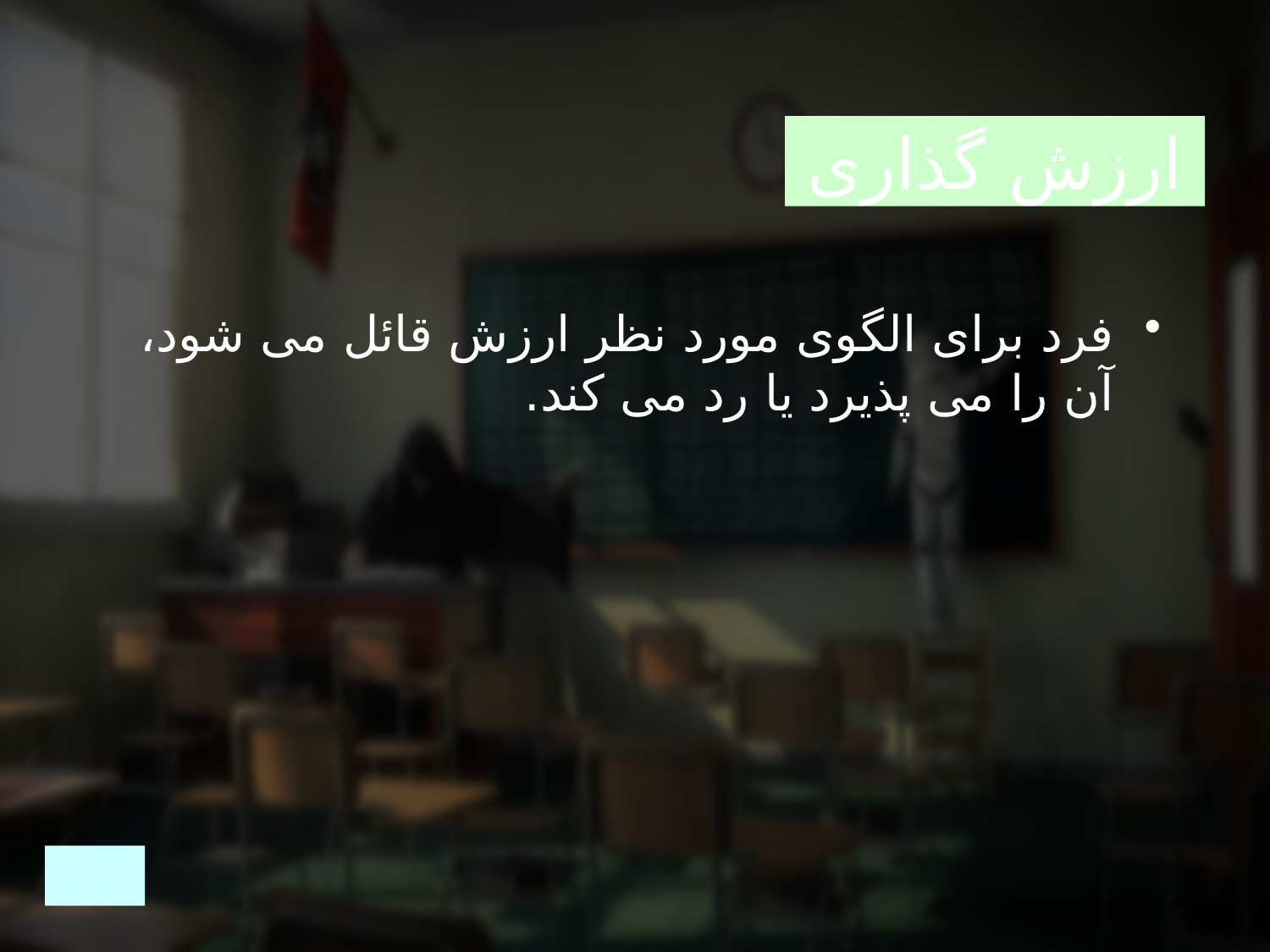

ارزش گذاری
فرد برای الگوی مورد نظر ارزش قائل می شود، آن را می پذیرد یا رد می کند.